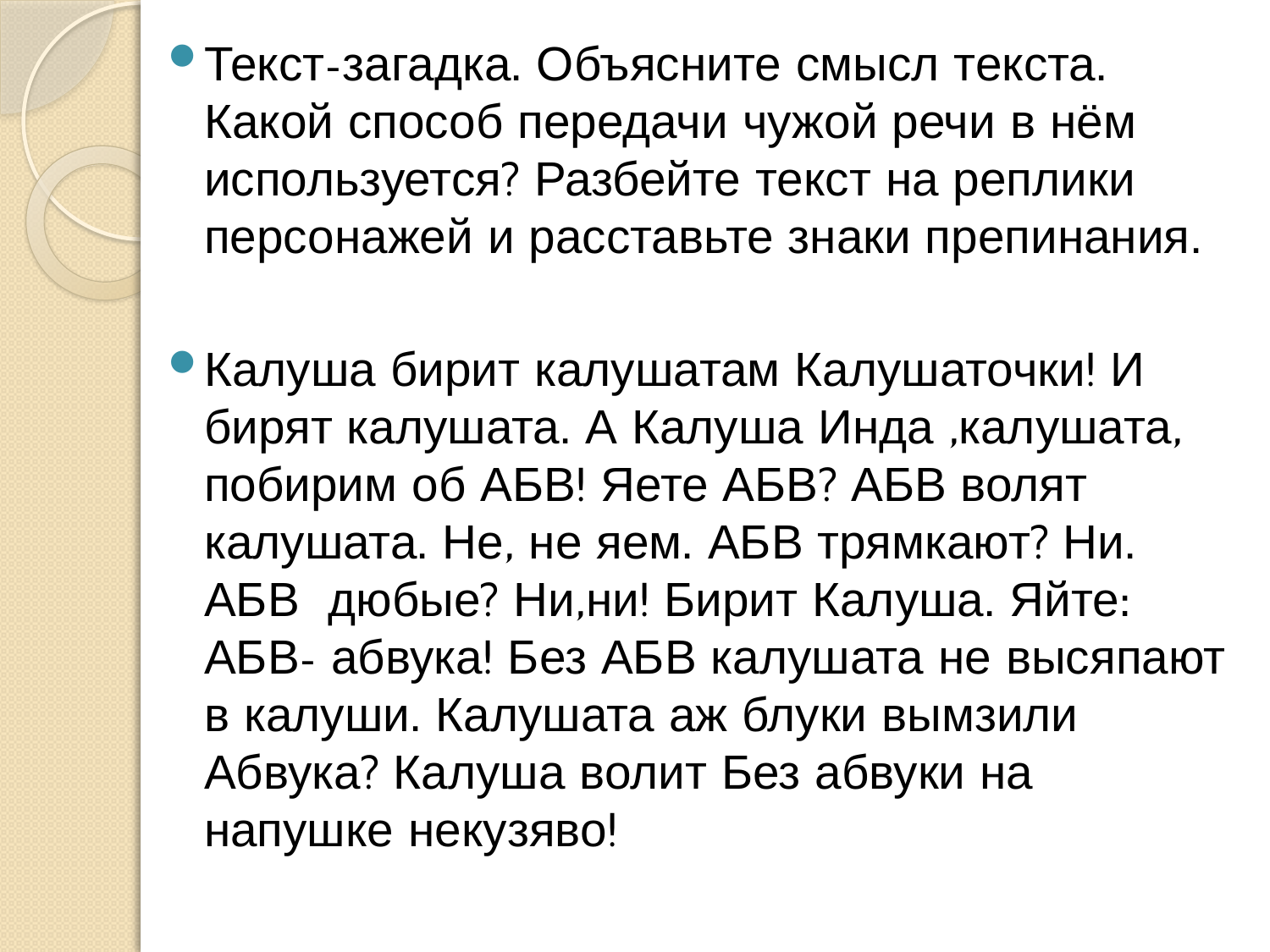

Текст-загадка. Объясните смысл текста. Какой способ передачи чужой речи в нём используется? Разбейте текст на реплики персонажей и расставьте знаки препинания.

Калуша бирит калушатам Калушаточки! И бирят калушата. А Калуша Инда ,калушата, побирим об АБВ! Яете АБВ? АБВ волят калушата. Не, не яем. АБВ трямкают? Ни. АБВ  дюбые? Ни,ни! Бирит Калуша. Яйте: АБВ- абвука! Без АБВ калушата не высяпают в калуши. Калушата аж блуки вымзили Абвука? Калуша волит Без абвуки на напушке некузяво!